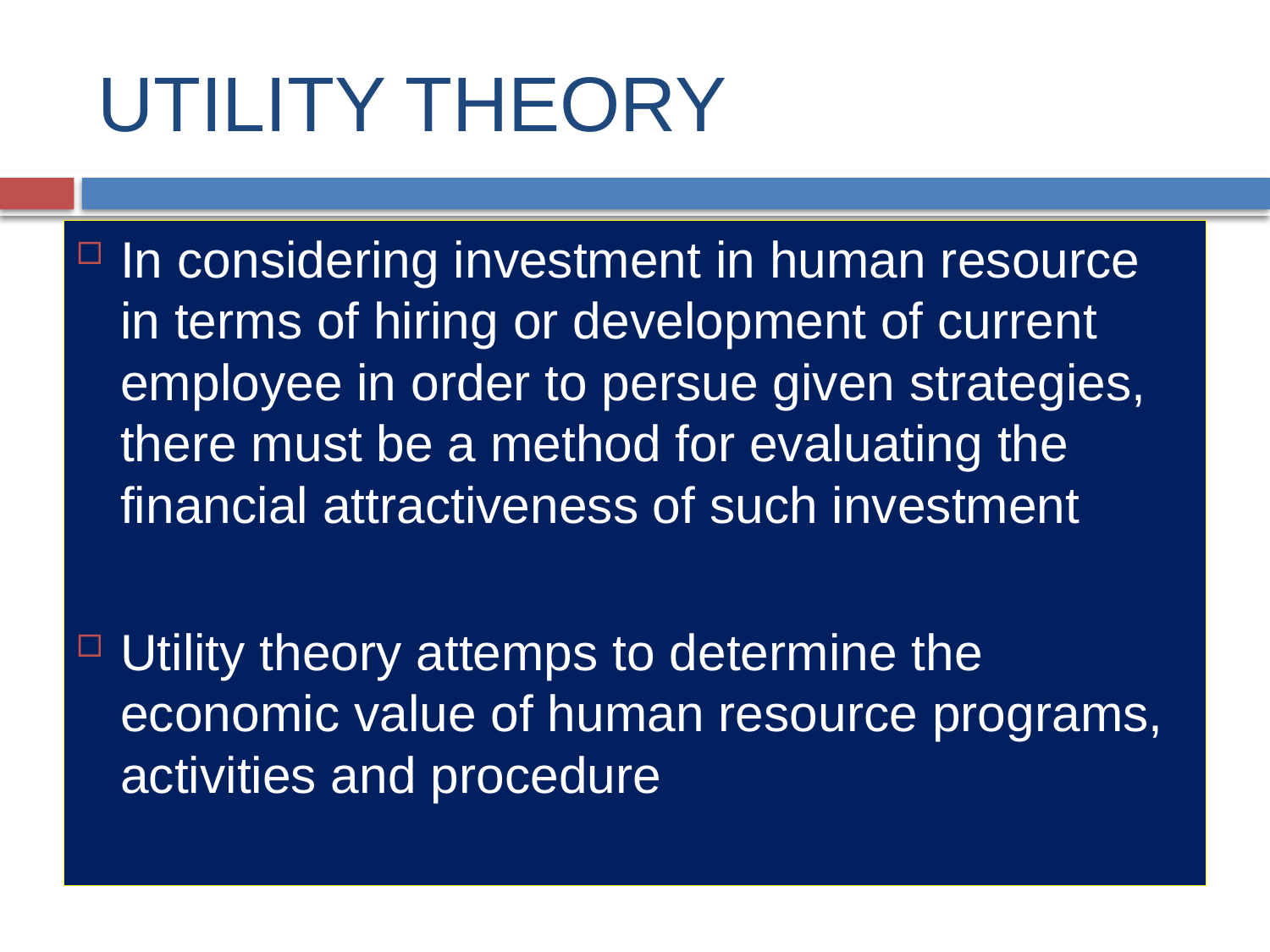

# UTILITY THEORY
In considering investment in human resource in terms of hiring or development of current employee in order to persue given strategies, there must be a method for evaluating the financial attractiveness of such investment

Utility theory attemps to determine the economic value of human resource programs, activities and procedure